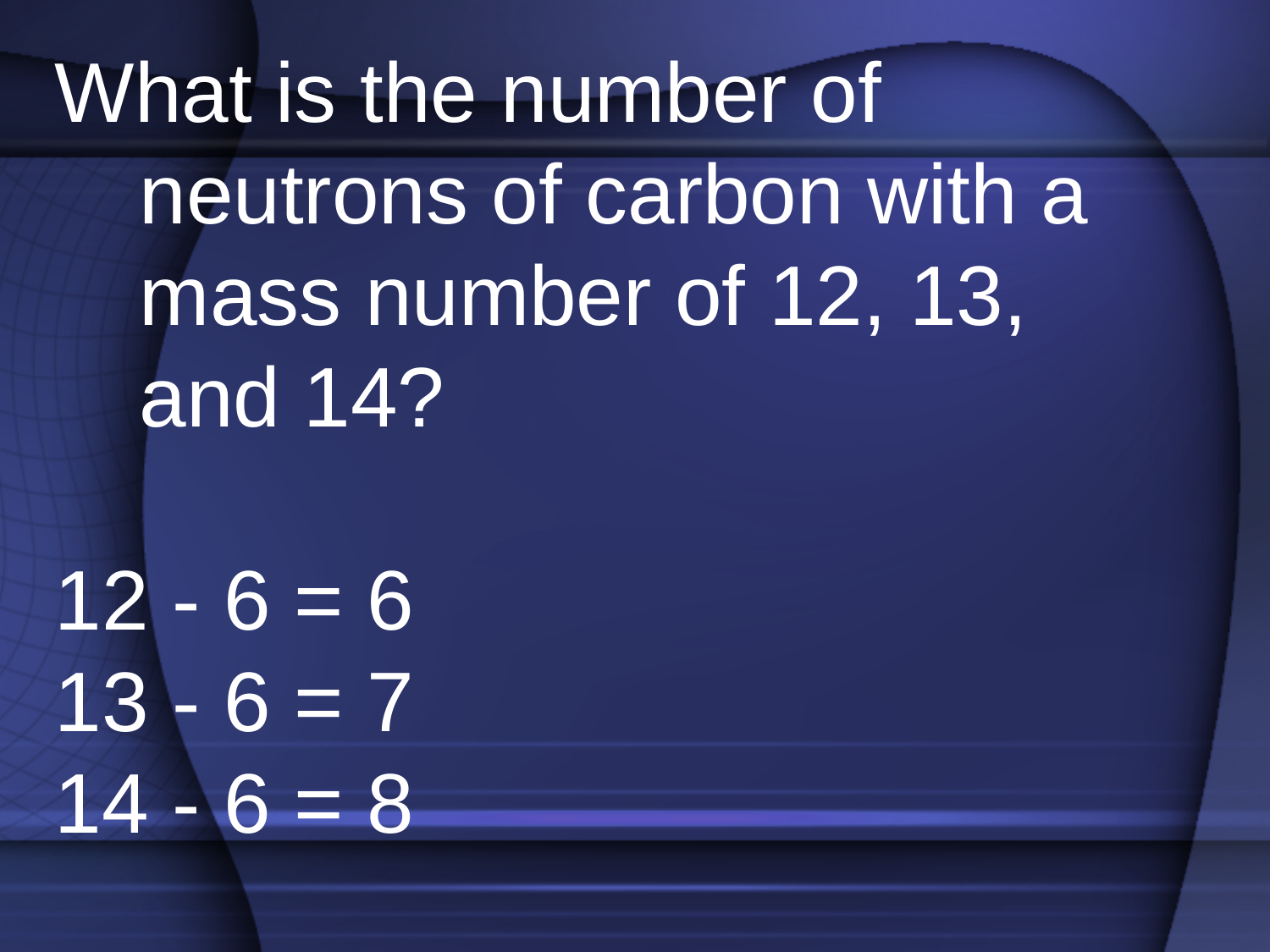

What is the number of neutrons of carbon with a mass number of 12, 13, and 14?

12 - 6 = 6
13 - 6 = 7
14 - 6 = 8